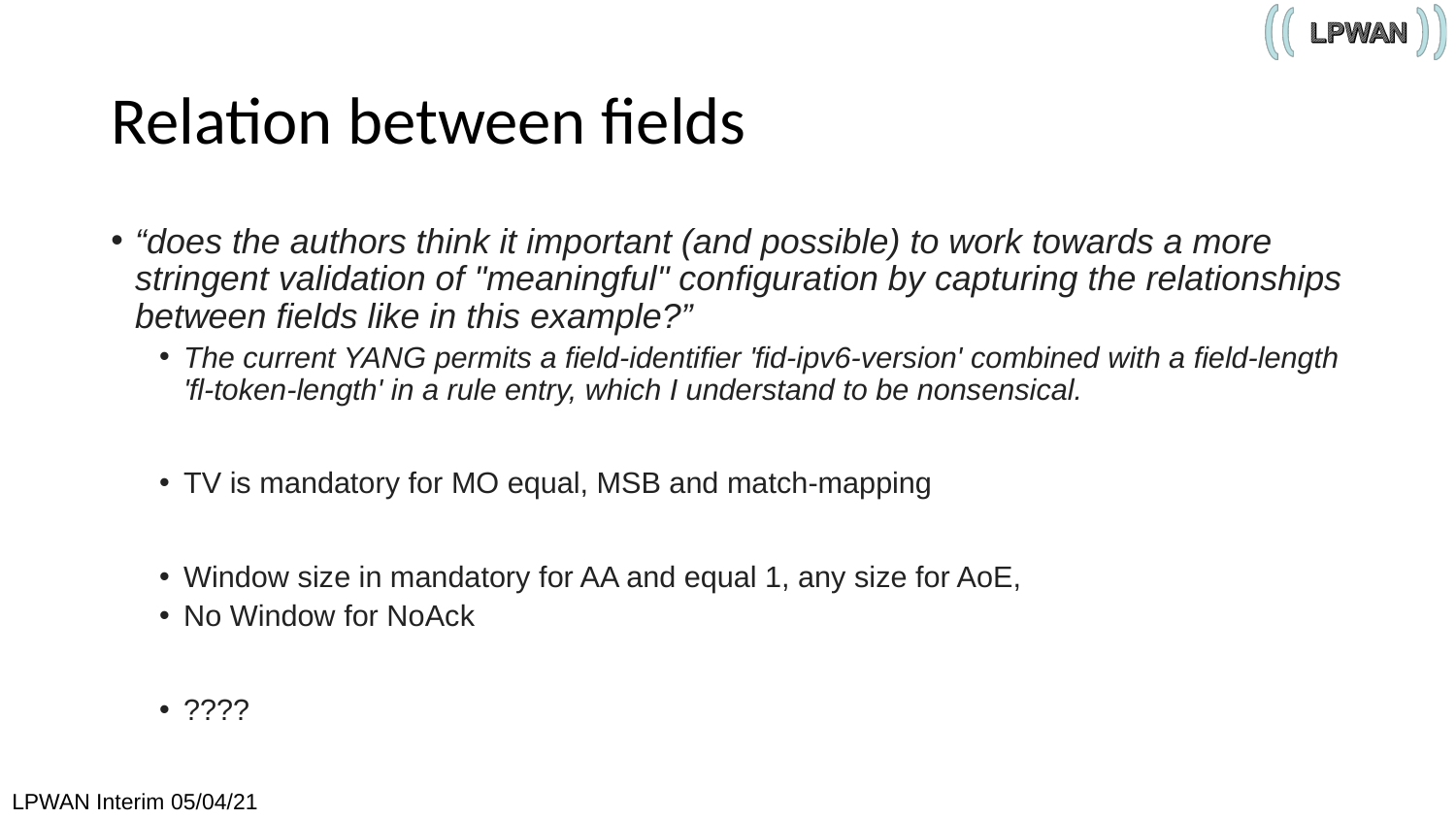

# Relation between fields
“does the authors think it important (and possible) to work towards a more stringent validation of "meaningful" configuration by capturing the relationships between fields like in this example?”
The current YANG permits a field-identifier 'fid-ipv6-version' combined with a field-length 'fl-token-length' in a rule entry, which I understand to be nonsensical.

TV is mandatory for MO equal, MSB and match-mapping

Window size in mandatory for AA and equal 1, any size for AoE,
No Window for NoAck

????